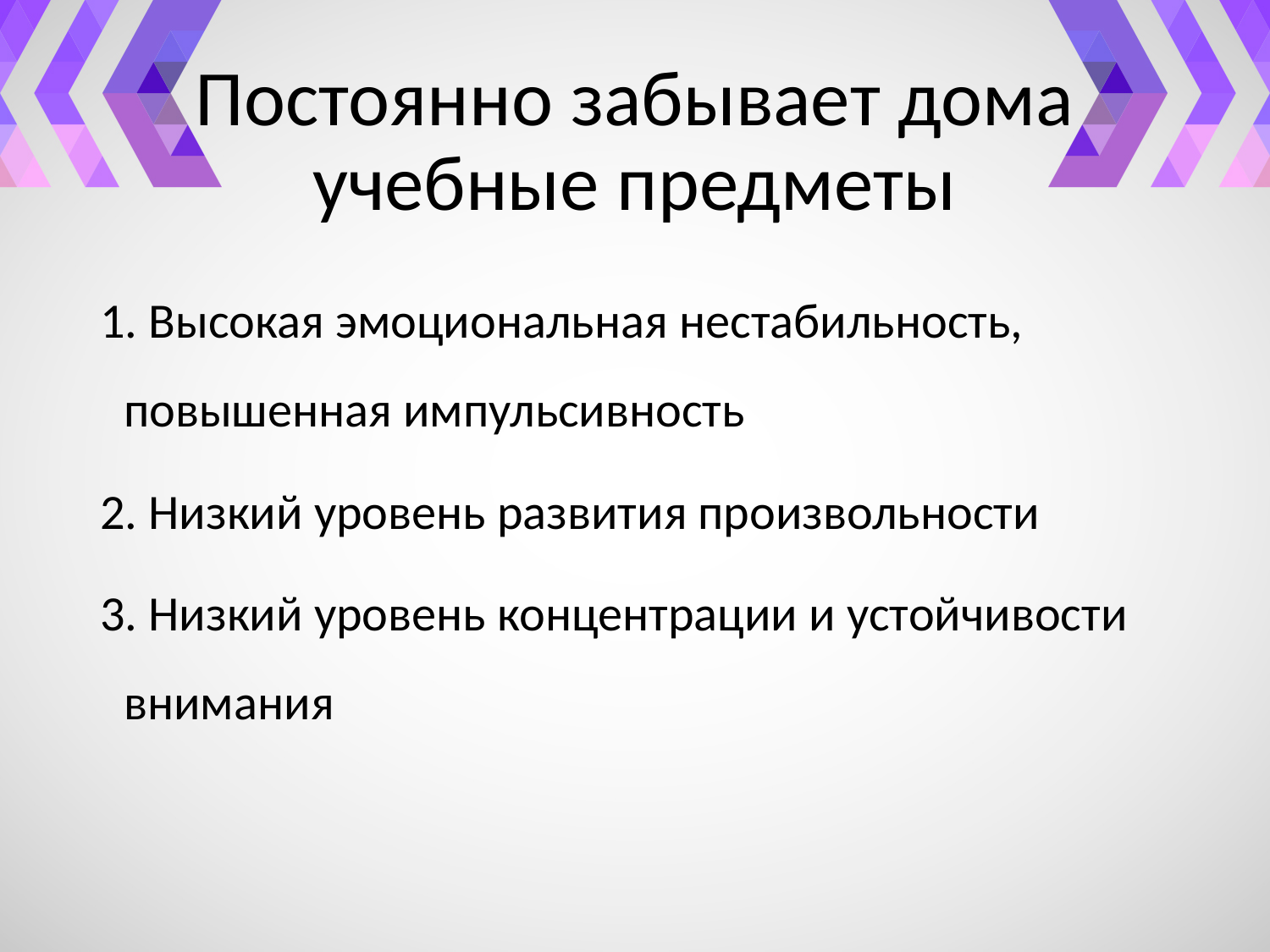

# Постоянно забывает дома учебные предметы
1. Высокая эмоциональная нестабильность, повышенная импульсивность
2. Низкий уровень развития произвольности
3. Низкий уровень концентрации и устойчивости внимания